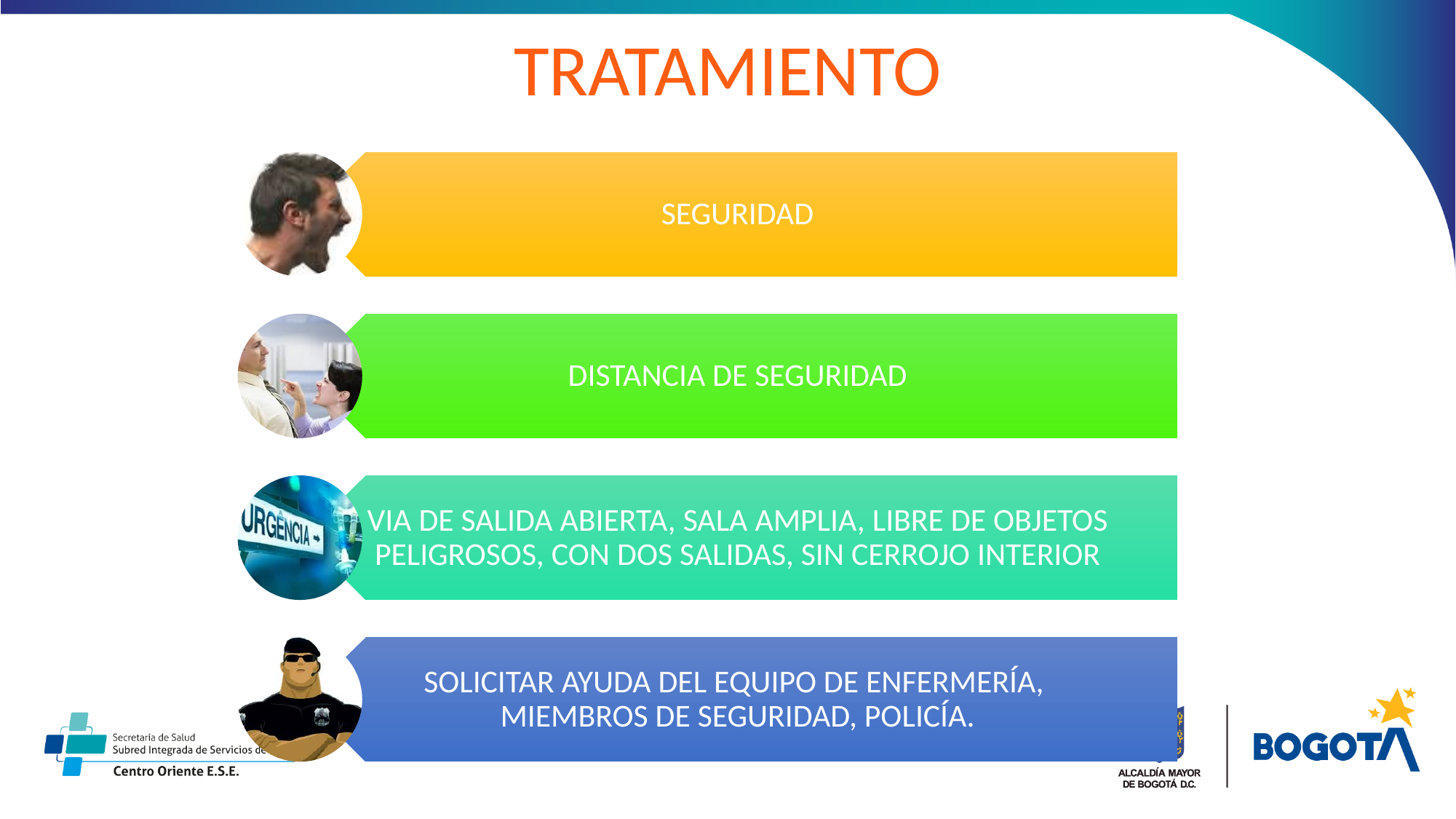

TRATAMIENTO
SEGURIDAD
DISTANCIA DE SEGURIDAD
VIA DE SALIDA ABIERTA, SALA AMPLIA, LIBRE DE OBJETOS PELIGROSOS, CON DOS SALIDAS, SIN CERROJO INTERIOR
SOLICITAR AYUDA DEL EQUIPO DE ENFERMERÍA,  MIEMBROS DE SEGURIDAD, POLICÍA.